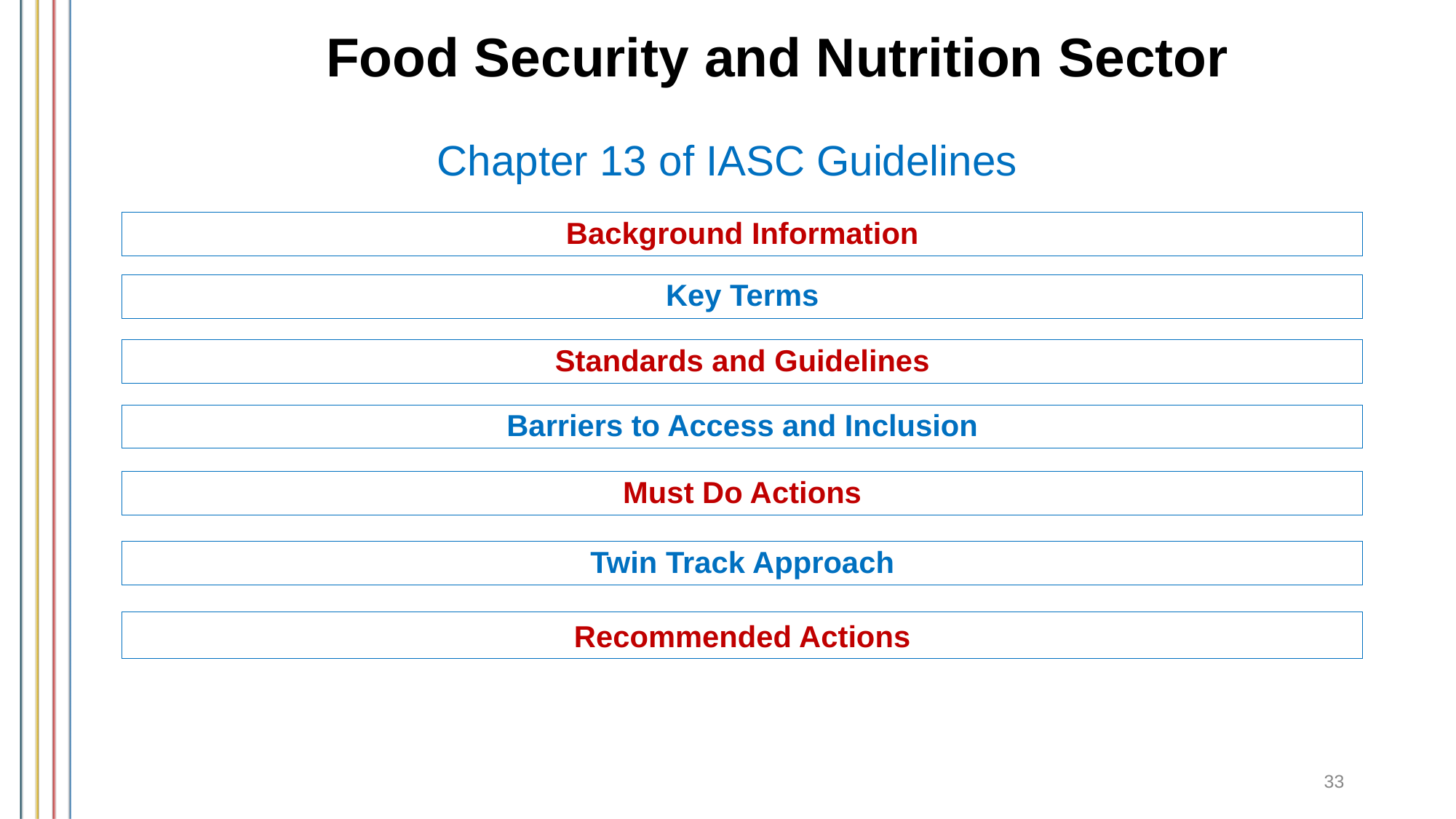

# Food Security and Nutrition Sector
Chapter 13 of IASC Guidelines
Background Information
Key Terms
Standards and Guidelines
Barriers to Access and Inclusion
Must Do Actions
Twin Track Approach
Recommended Actions
33